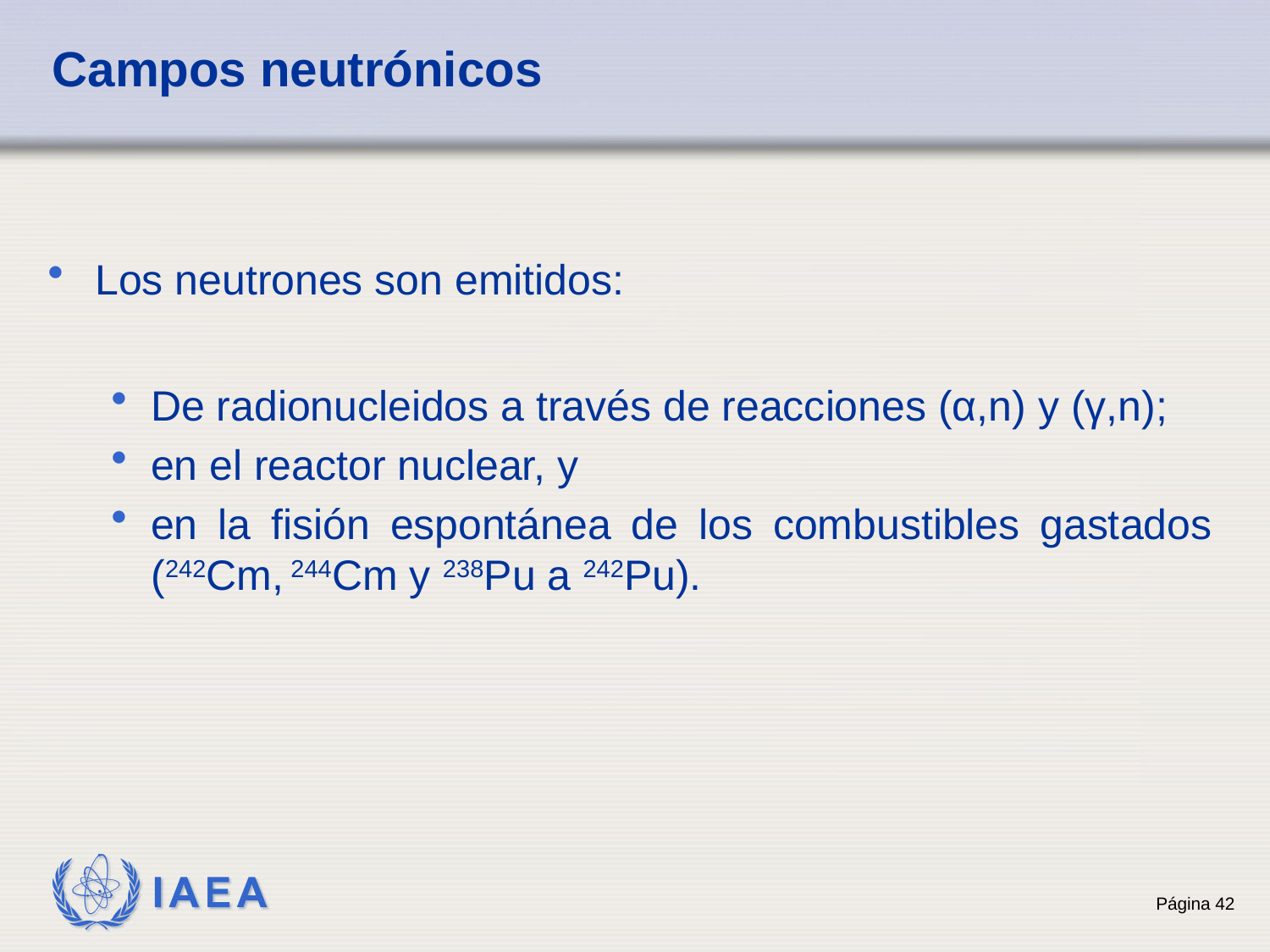

# Campos neutrónicos
Los neutrones son emitidos:

De radionucleidos a través de reacciones (α,n) y (γ,n);
en el reactor nuclear, y
en la fisión espontánea de los combustibles gastados (242Cm, 244Cm y 238Pu a 242Pu).
42